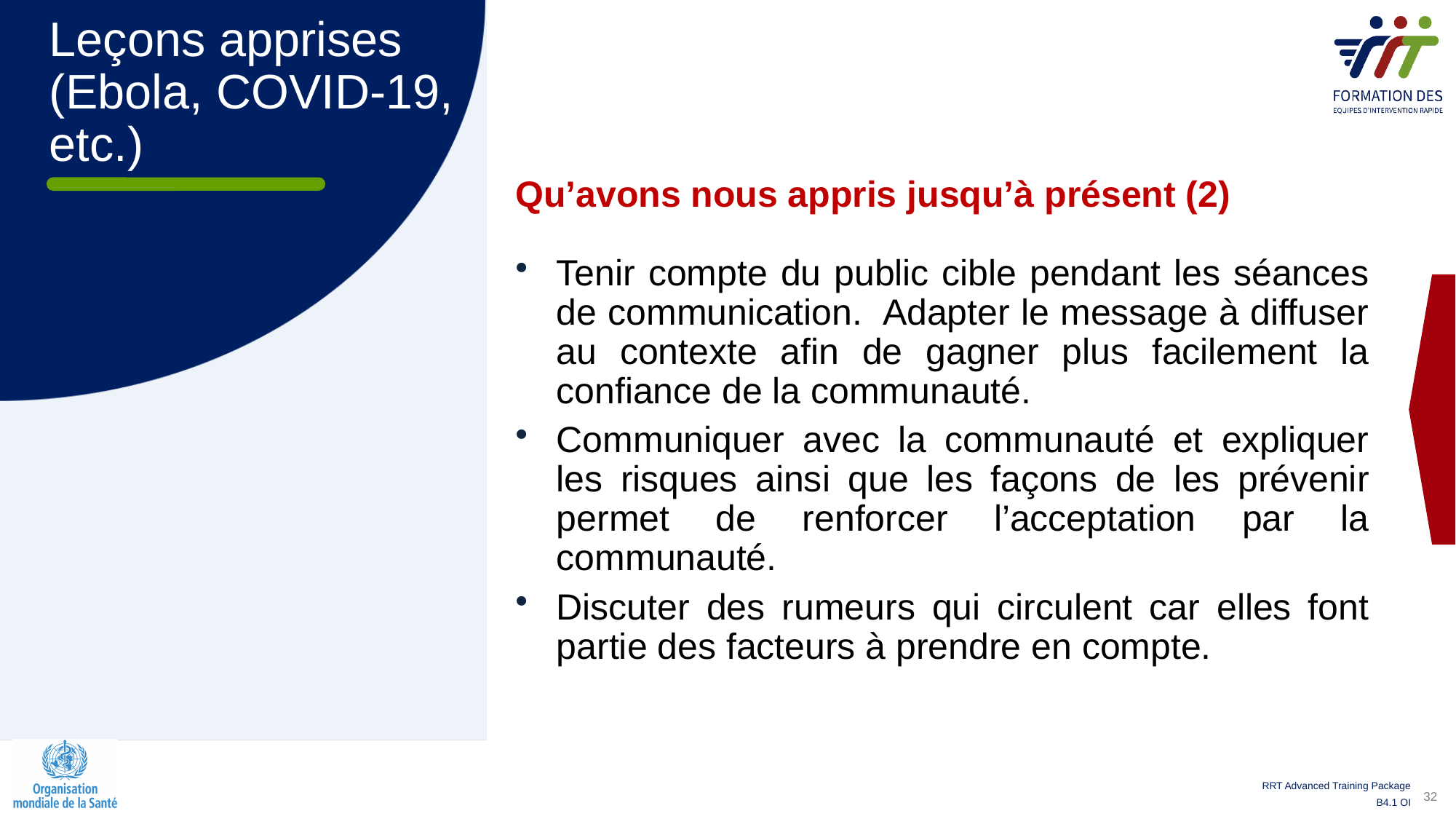

Leçons apprises (Ebola, COVID-19, etc.)
Qu’avons nous appris jusqu’à présent (2)

Tenir compte du public cible pendant les séances de communication.  Adapter le message à diffuser au contexte afin de gagner plus facilement la confiance de la communauté.
Communiquer avec la communauté et expliquer les risques ainsi que les façons de les prévenir permet de renforcer l’acceptation par la communauté.
Discuter des rumeurs qui circulent car elles font partie des facteurs à prendre en compte.